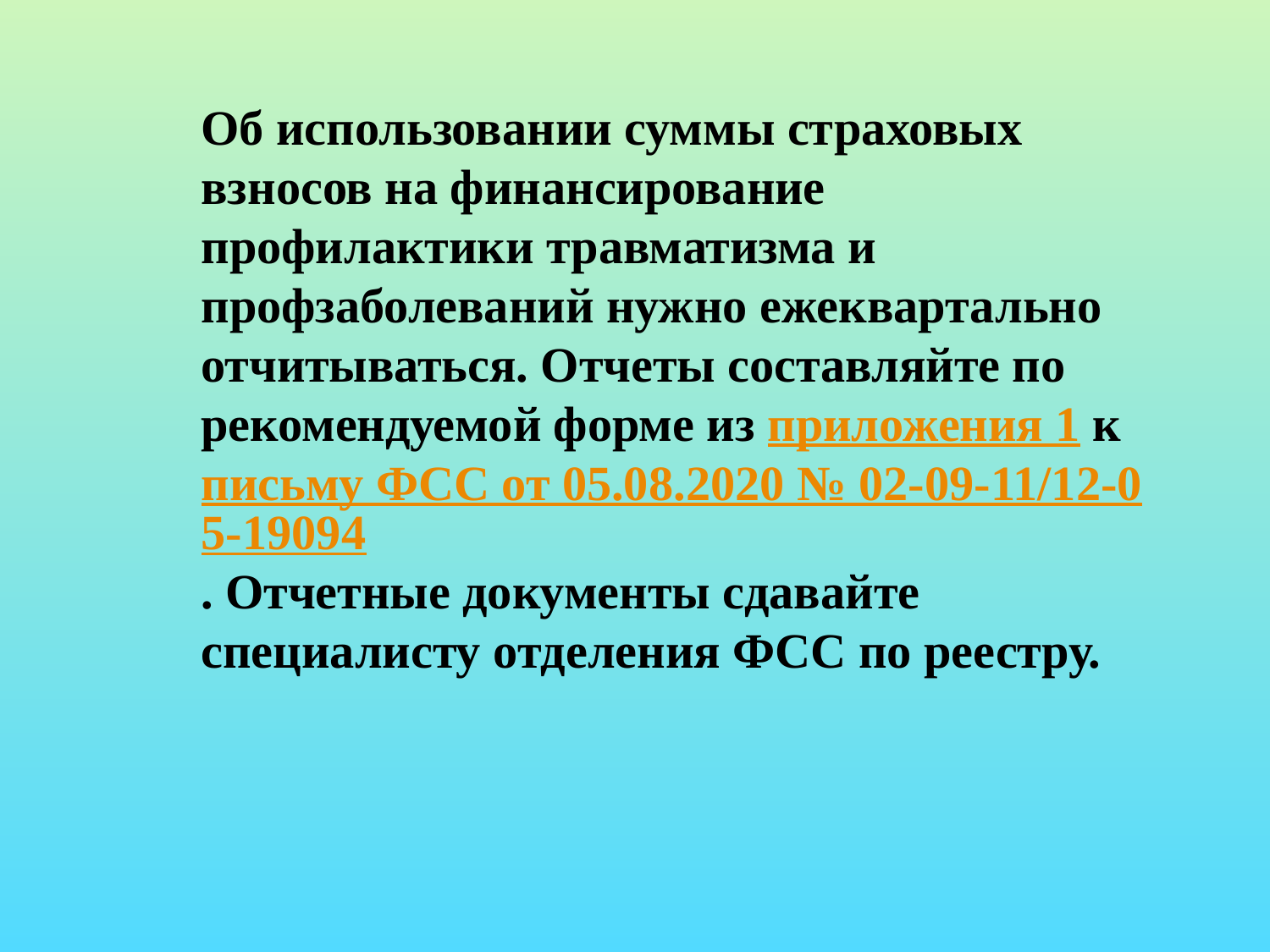

Об использовании суммы страховых взносов на финансирование профилактики травматизма и профзаболеваний нужно ежеквартально отчитываться. Отчеты составляйте по рекомендуемой форме из приложения 1 к письму ФСС от 05.08.2020 № 02-09-11/12-05-19094. Отчетные документы сдавайте специалисту отделения ФСС по реестру.